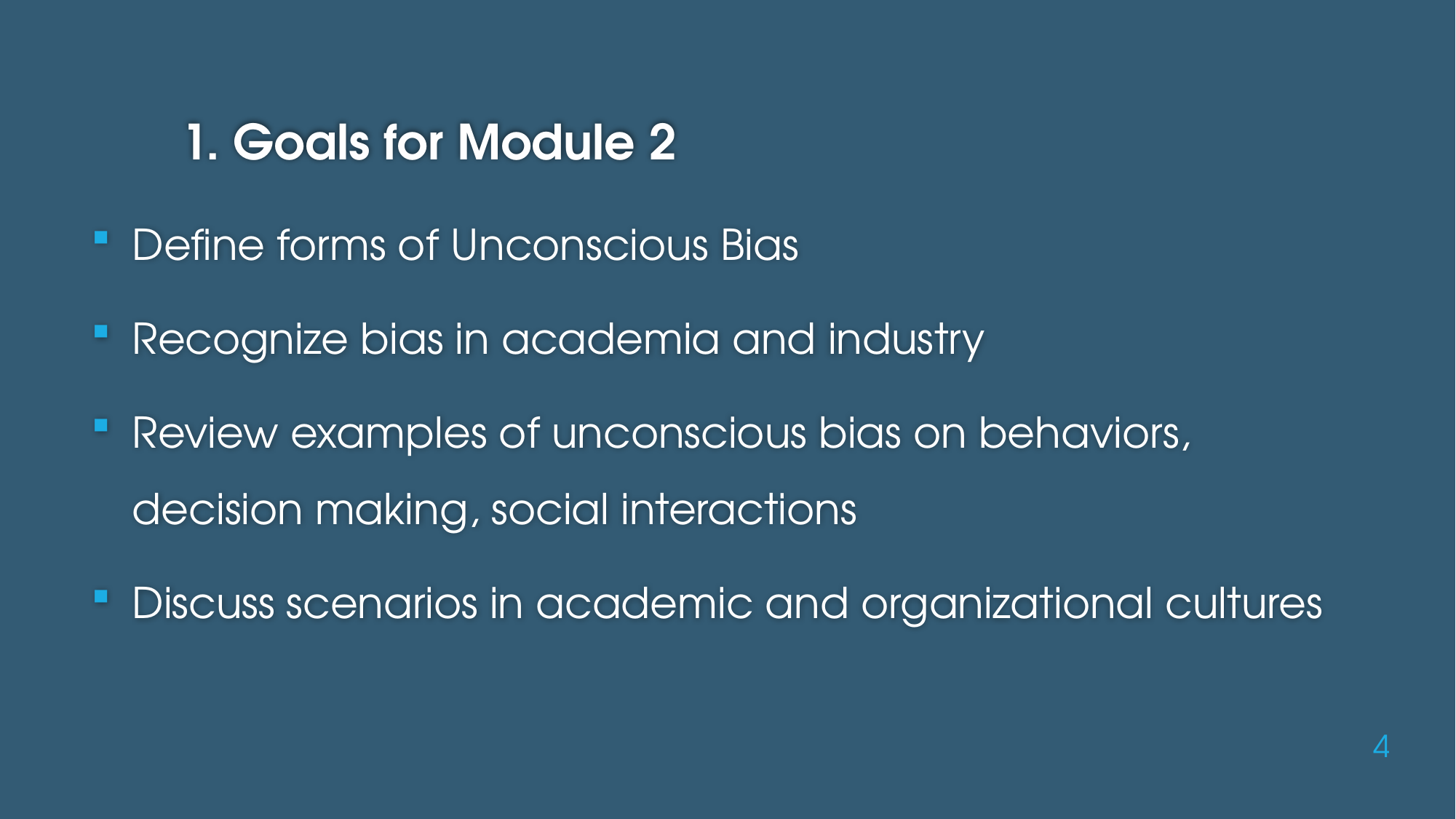

# 1. Goals for Module 2
Define forms of Unconscious Bias
Recognize bias in academia and industry
Review examples of unconscious bias on behaviors, decision making, social interactions
Discuss scenarios in academic and organizational cultures
4